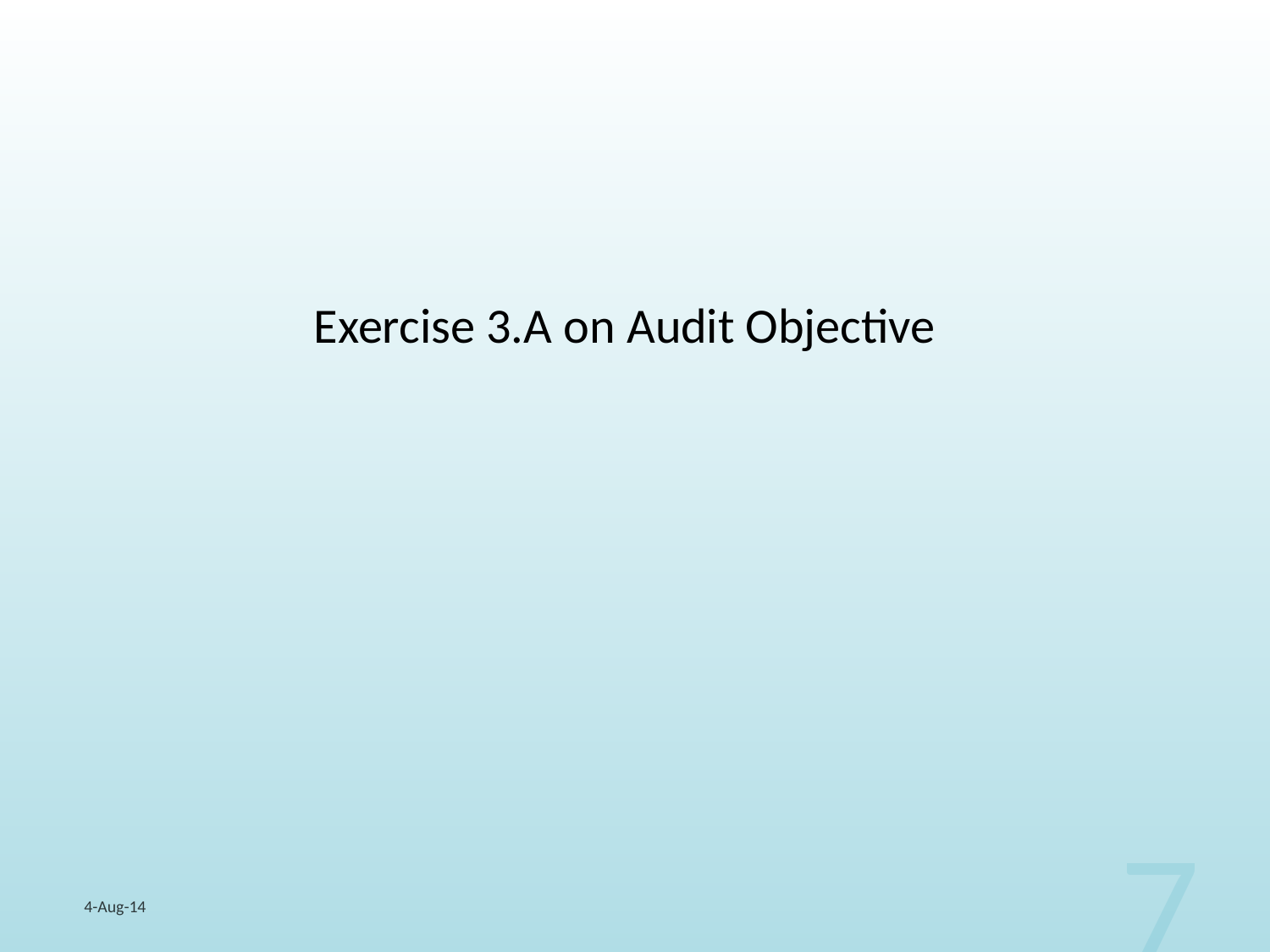

Exercise 3.A on Audit Objective
7
4-Aug-14